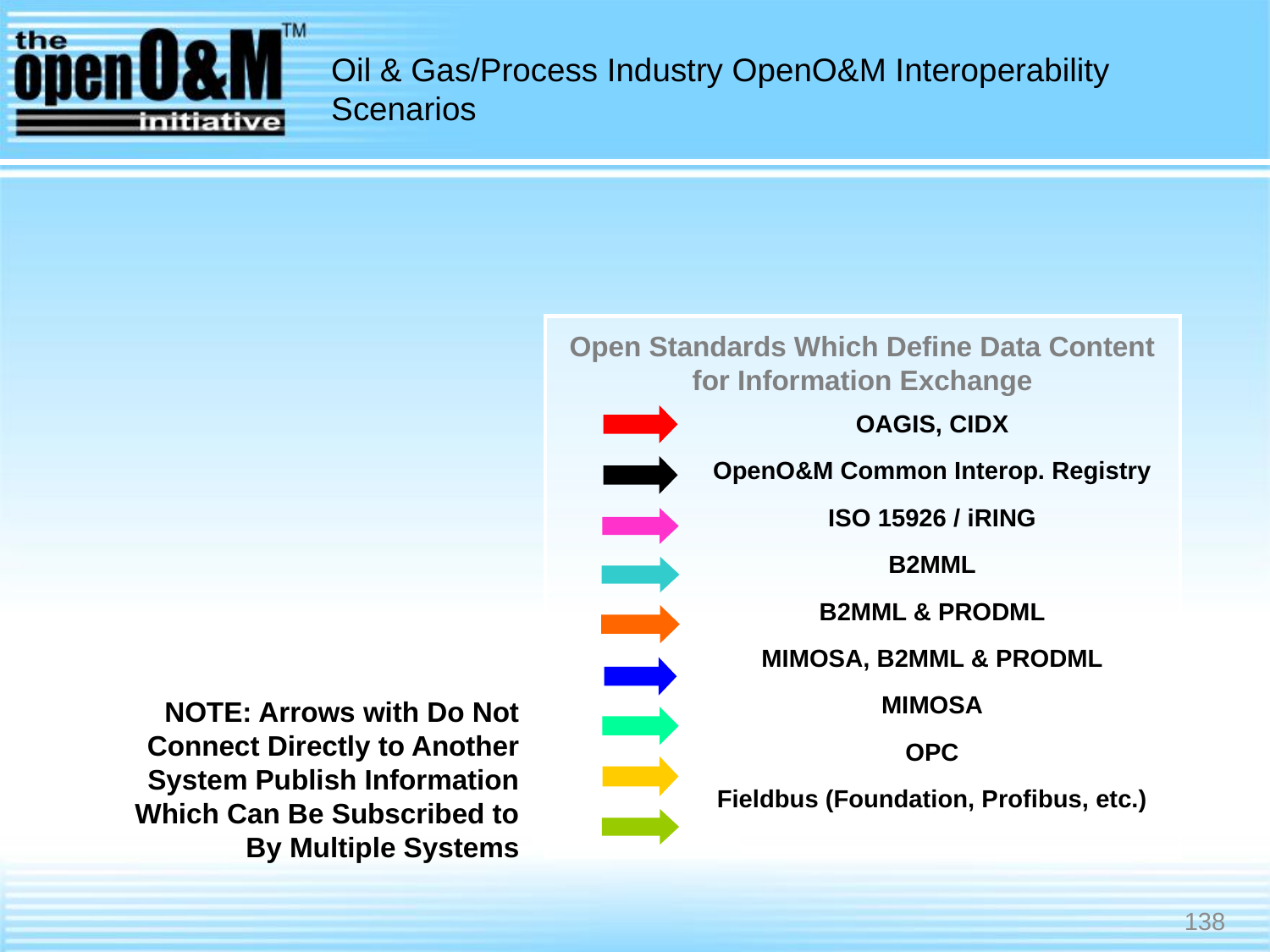

# Oil & Gas/Process Industry OpenO&M Interoperability Scenarios
Open Standards Which Define Data Content for Information Exchange

OAGIS, CIDX
OpenO&M Common Interop. Registry
ISO 15926 / iRING
B2MML
B2MML & PRODML
MIMOSA, B2MML & PRODML
MIMOSA
OPC
Fieldbus (Foundation, Profibus, etc.)

NOTE: Arrows with Do Not Connect Directly to Another System Publish Information Which Can Be Subscribed to By Multiple Systems
138